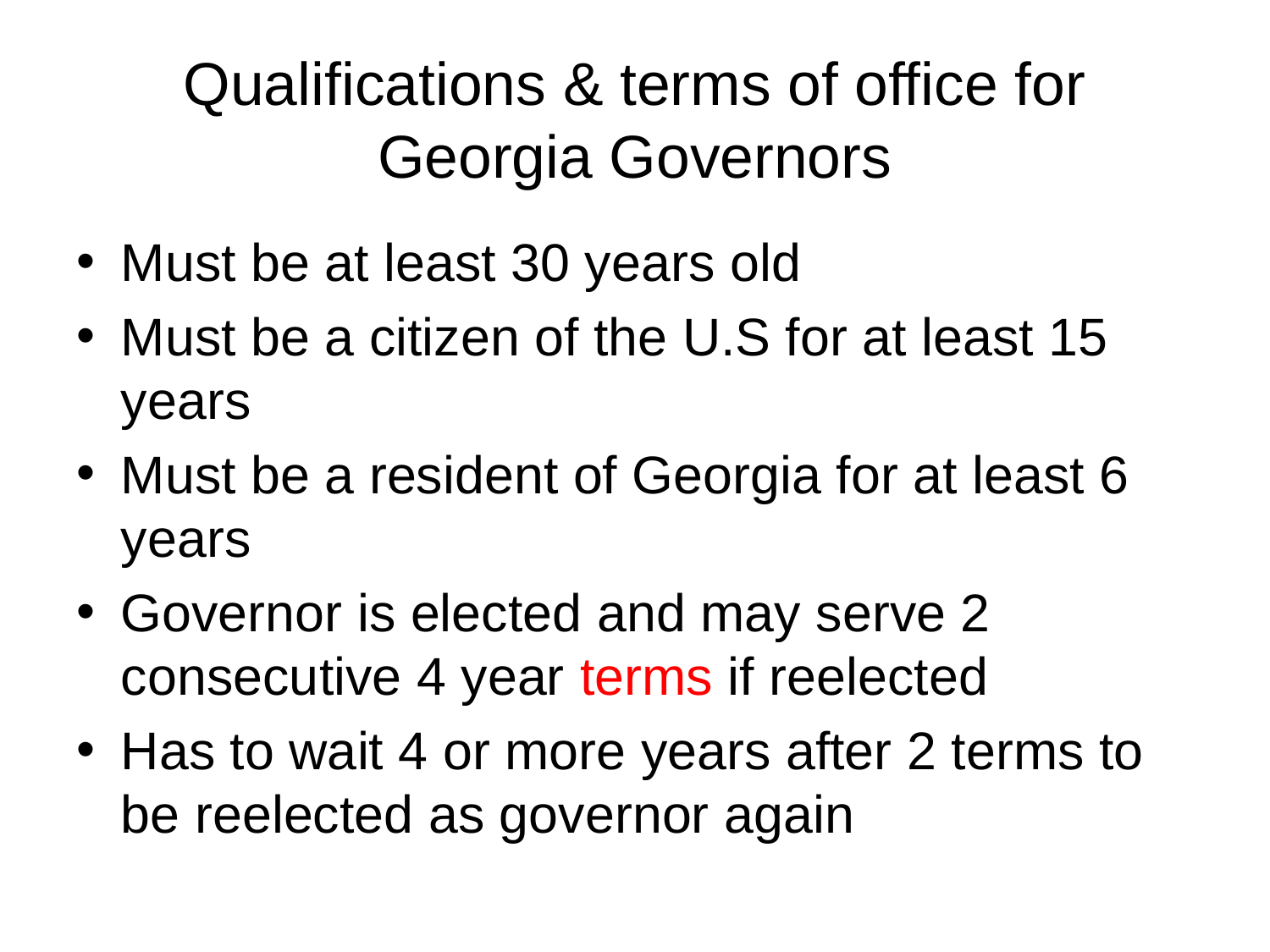

# Qualifications & terms of office for Georgia Governors
Must be at least 30 years old
Must be a citizen of the U.S for at least 15 years
Must be a resident of Georgia for at least 6 years
Governor is elected and may serve 2 consecutive 4 year terms if reelected
Has to wait 4 or more years after 2 terms to be reelected as governor again